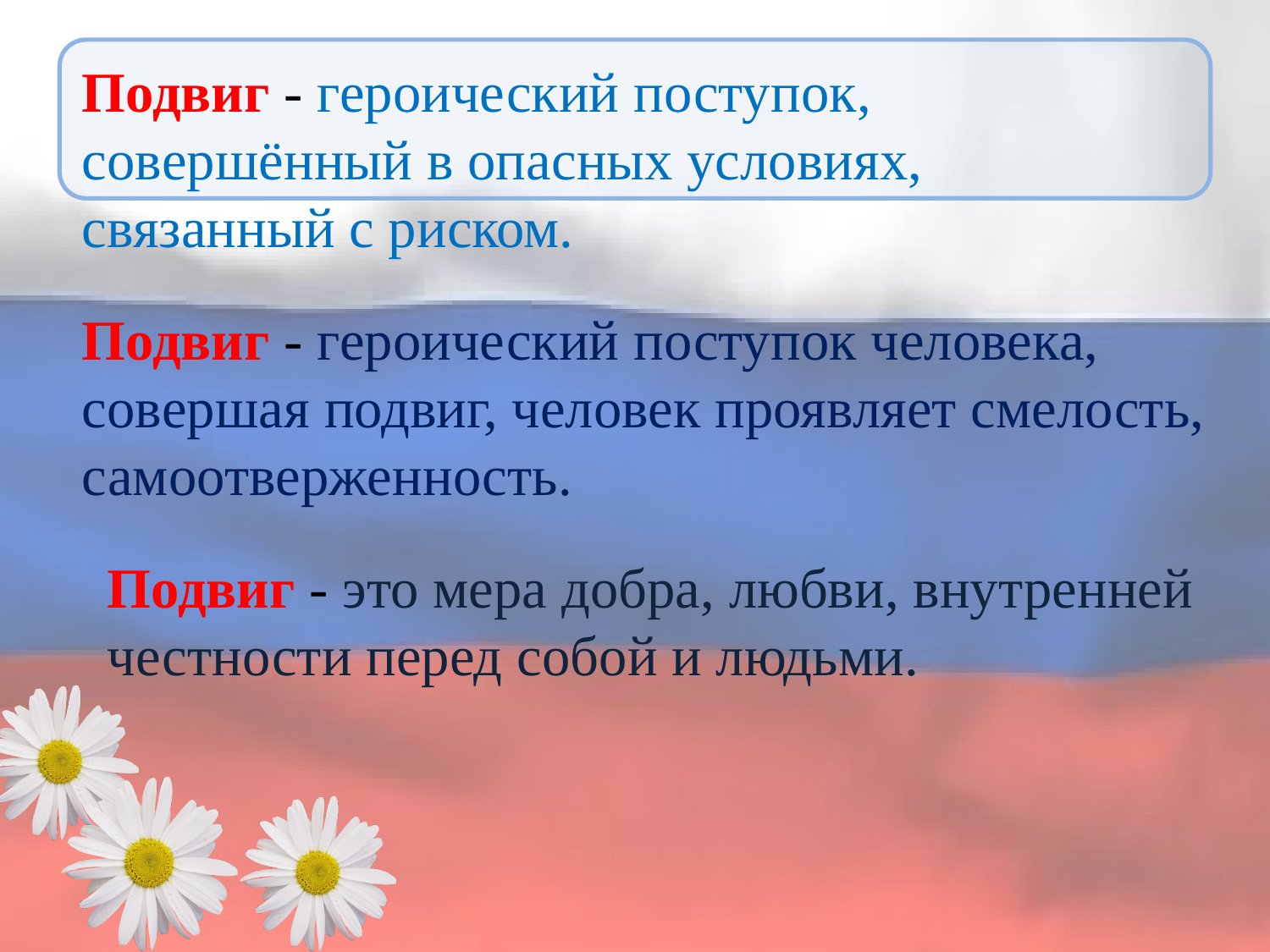

Подвиг - героический поступок,
совершённый в опасных условиях,
связанный с риском.
Подвиг - героический поступок человека, совершая подвиг, человек проявляет смелость, самоотверженность.
Подвиг - это мера добра, любви, внутренней честности перед собой и людьми.